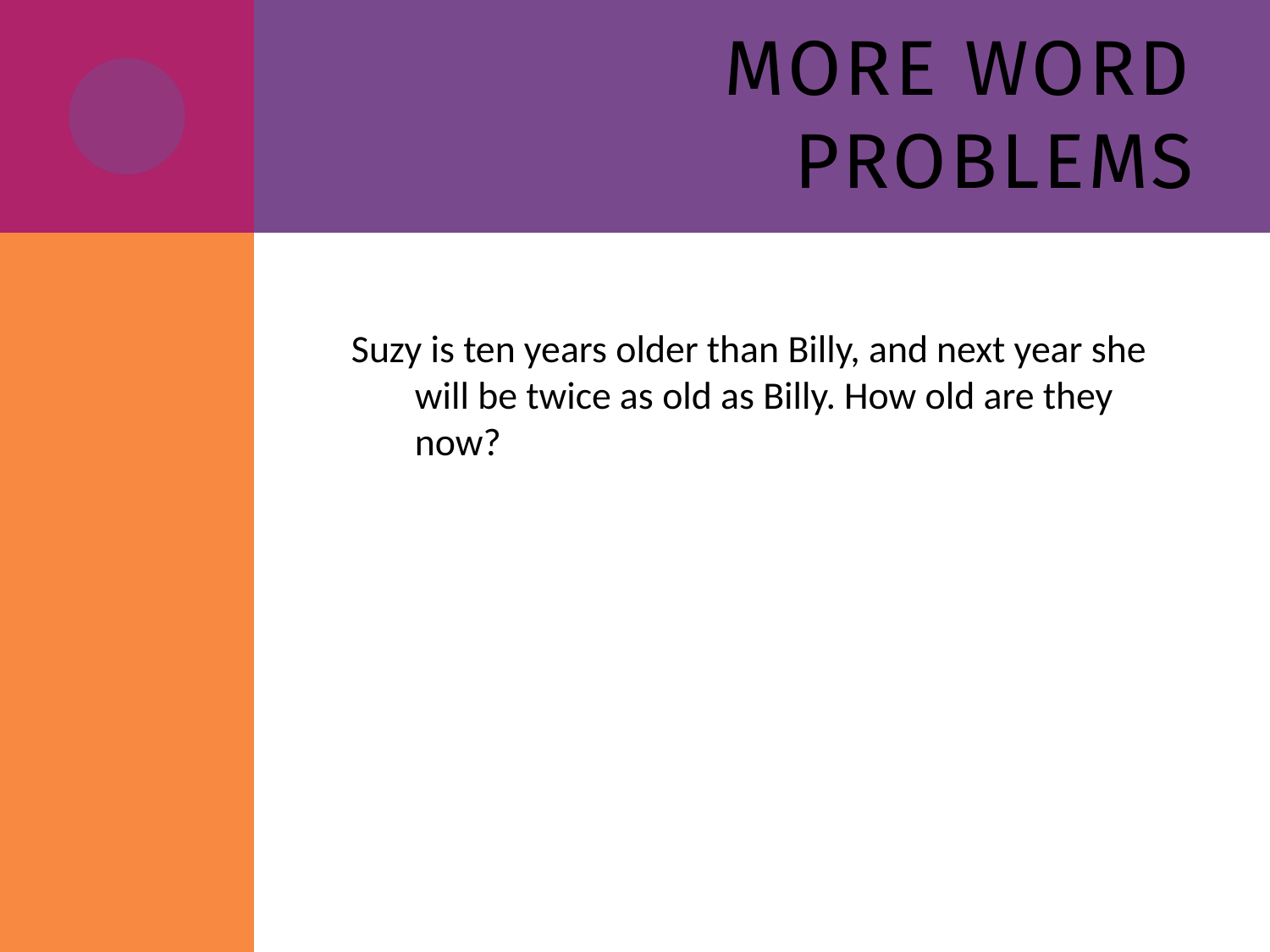

# More Word Problems
Suzy is ten years older than Billy, and next year she will be twice as old as Billy. How old are they now?